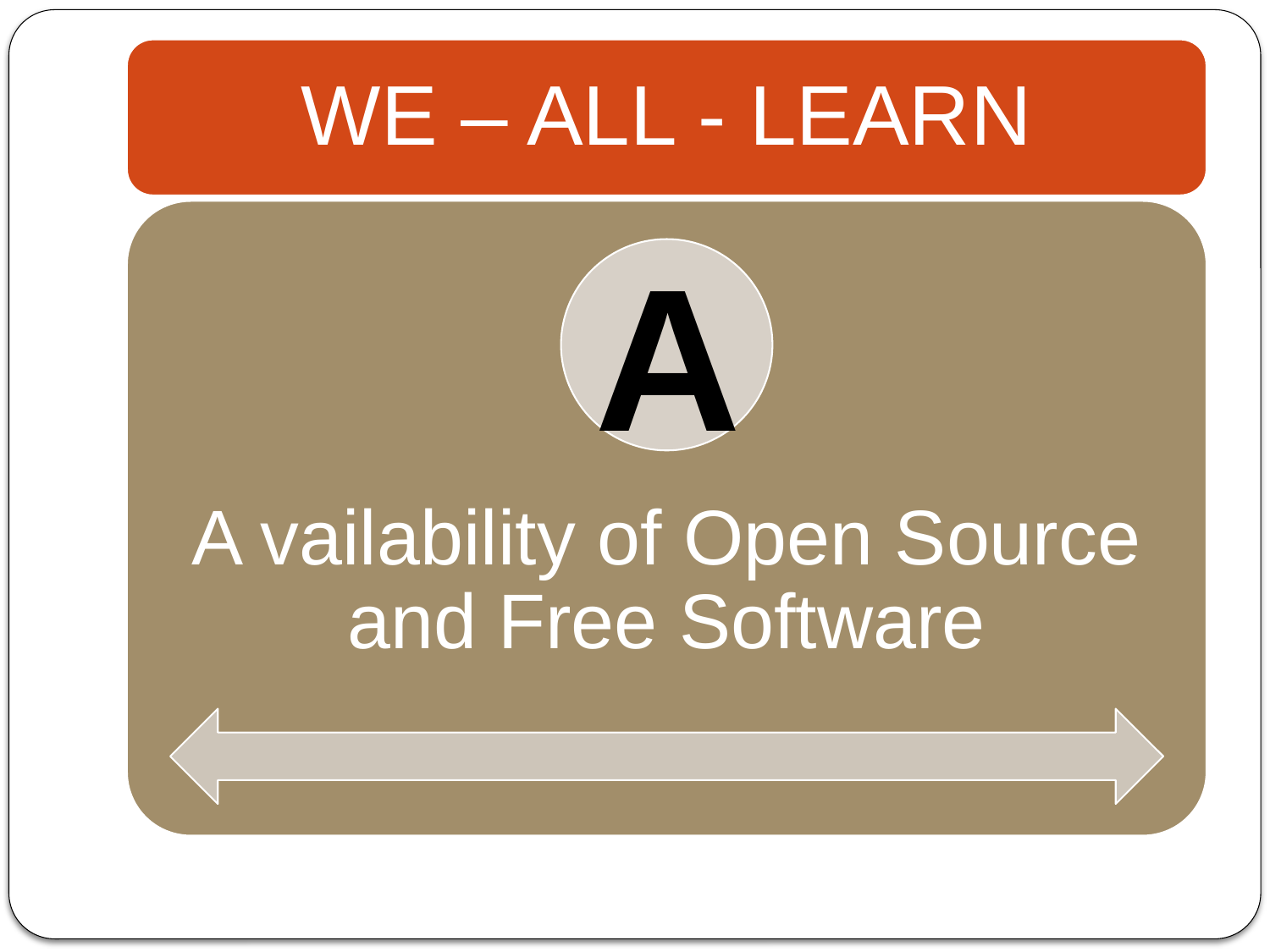

#
WE – ALL - LEARN

A vailability of Open Source and Free Software
A